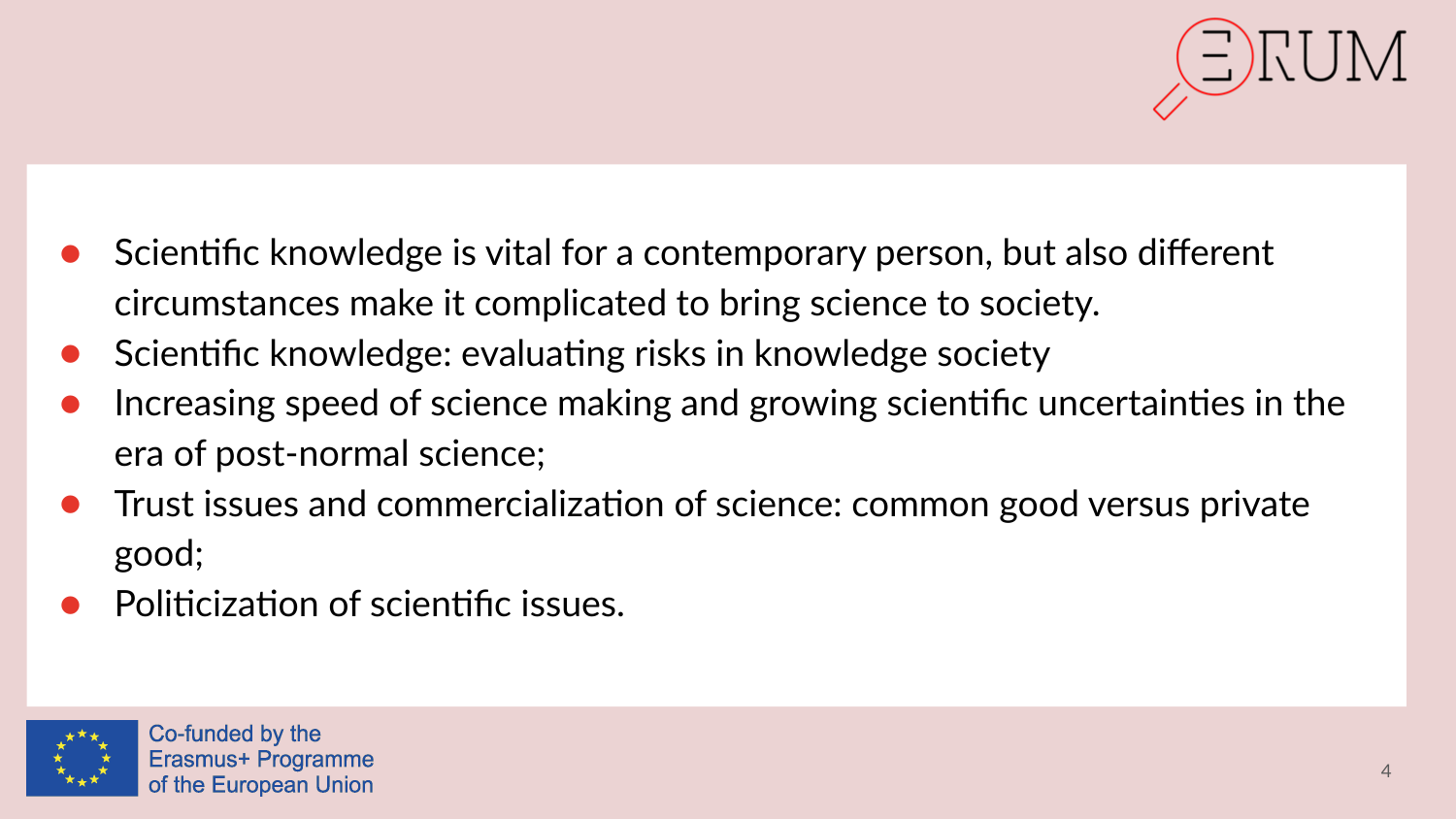

Scientific knowledge is vital for a contemporary person, but also different circumstances make it complicated to bring science to society.
Scientific knowledge: evaluating risks in knowledge society
Increasing speed of science making and growing scientific uncertainties in the era of post-normal science;
Trust issues and commercialization of science: common good versus private good;
Politicization of scientific issues.

4